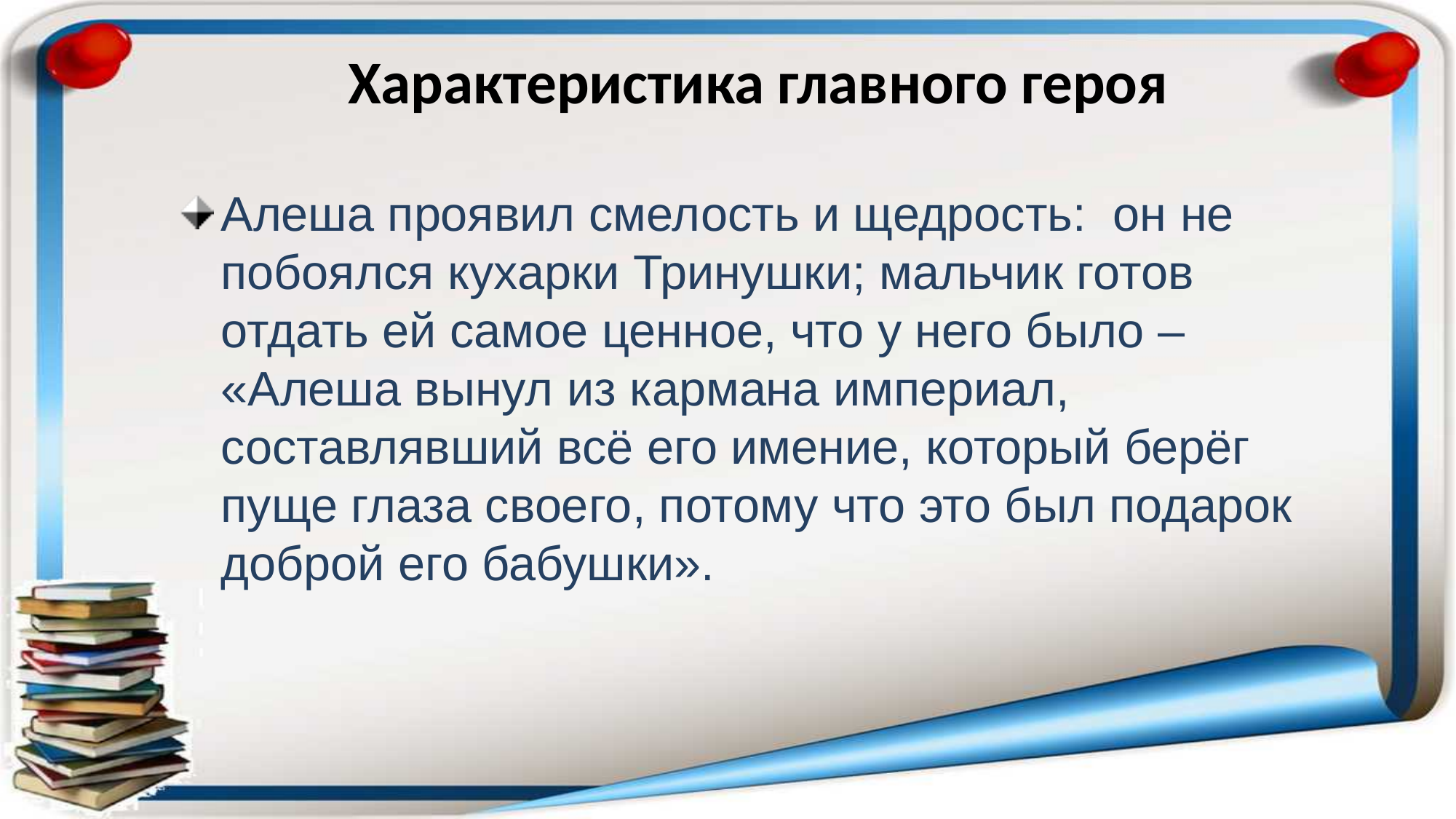

# Характеристика главного героя
Алеша проявил смелость и щедрость:  он не побоялся кухарки Тринушки; мальчик готов отдать ей самое ценное, что у него было – «Алеша вынул из кармана империал, составлявший всё его имение, который берёг пуще глаза своего, потому что это был подарок доброй его бабушки».